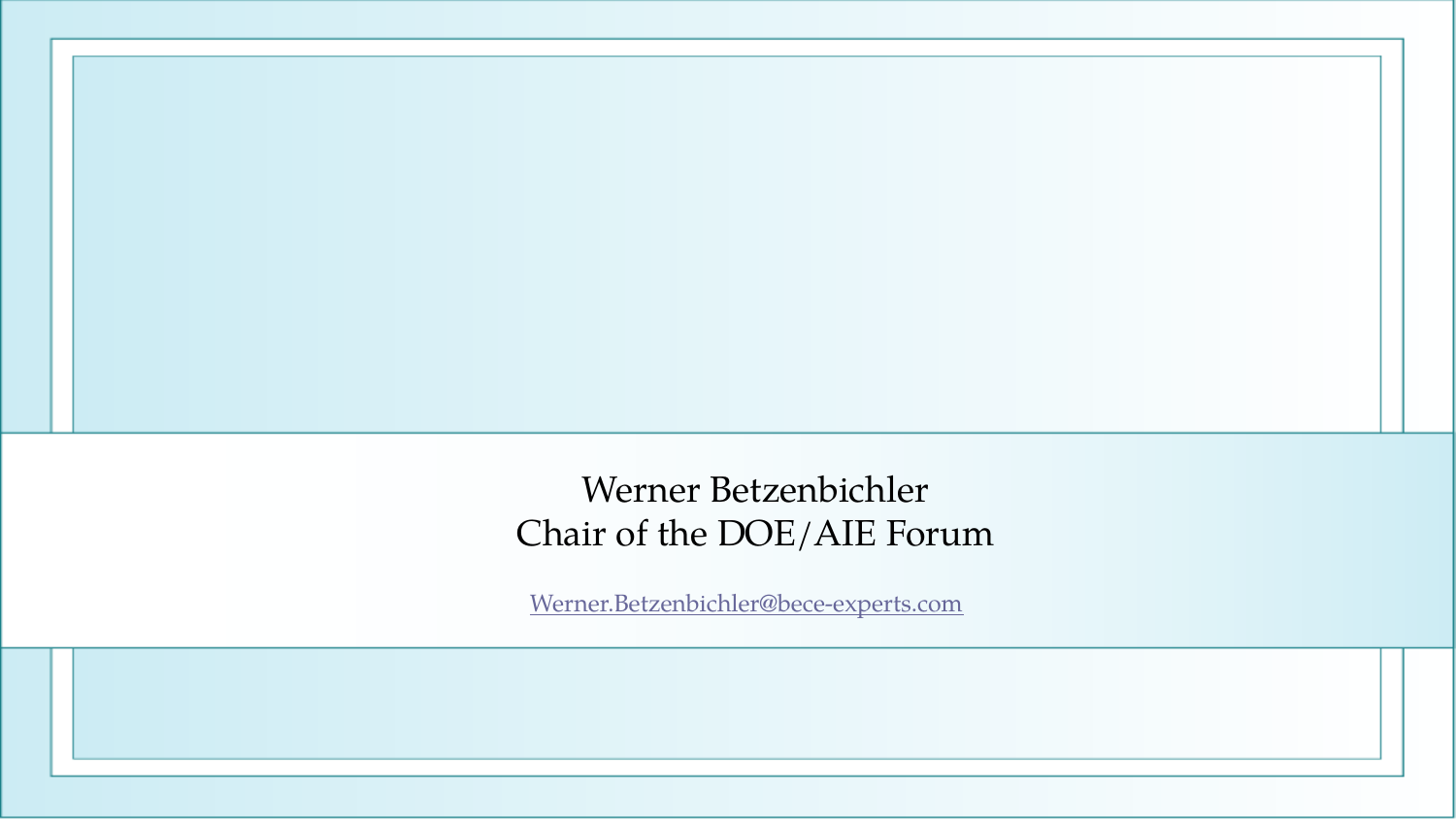

# Werner Betzenbichler Chair of the DOE/AIE Forum Werner.Betzenbichler@bece-experts.com